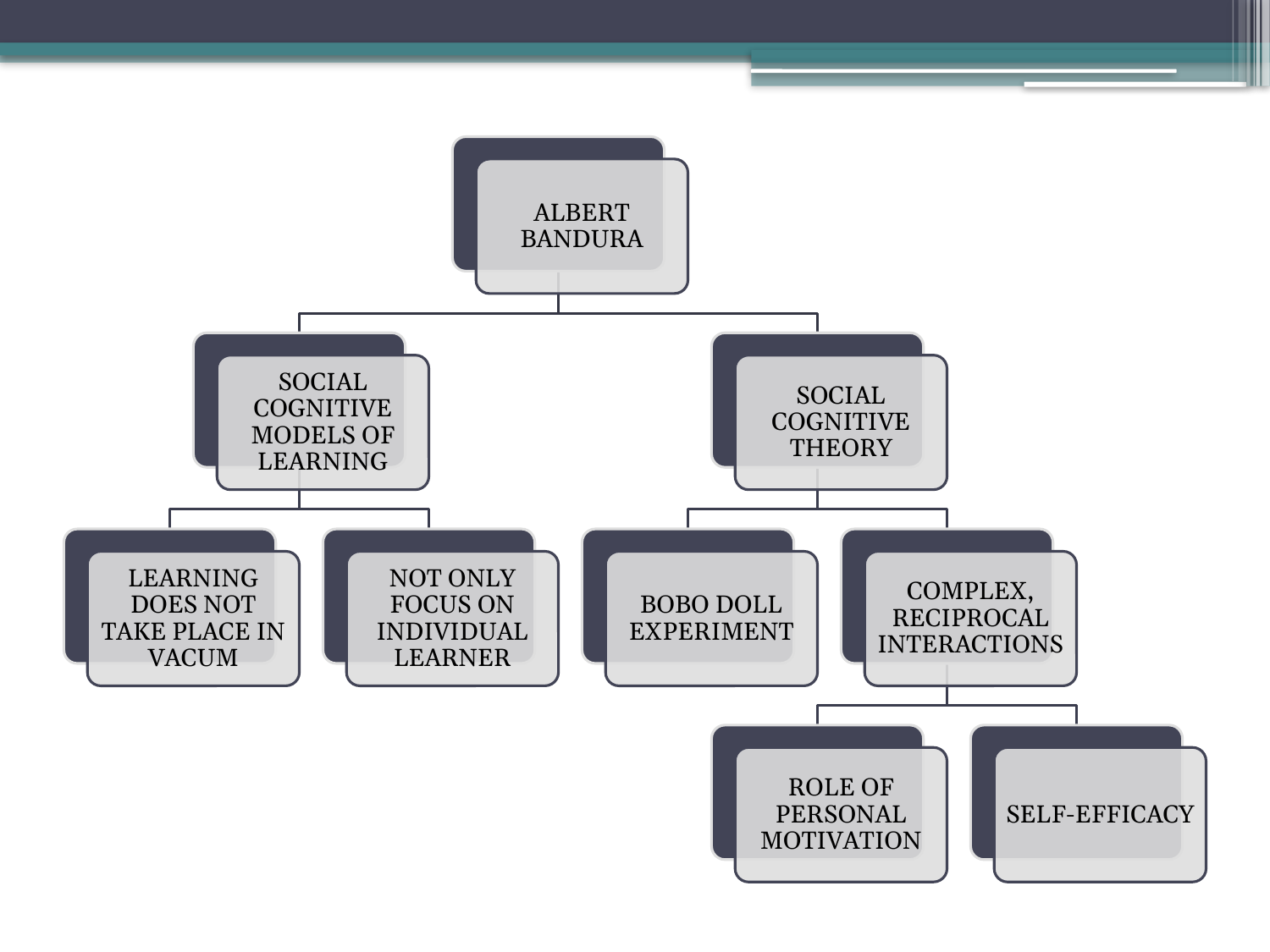

ALBERT BANDURA
SOCIAL COGNITIVE MODELS OF LEARNING
LEARNING DOES NOT TAKE PLACE IN VACUM
NOT ONLY FOCUS ON INDIVIDUAL LEARNER
SOCIAL COGNITIVE THEORY
BOBO DOLL EXPERIMENT
COMPLEX, RECIPROCAL INTERACTIONS
ROLE OF PERSONAL MOTIVATION
SELF-EFFICACY